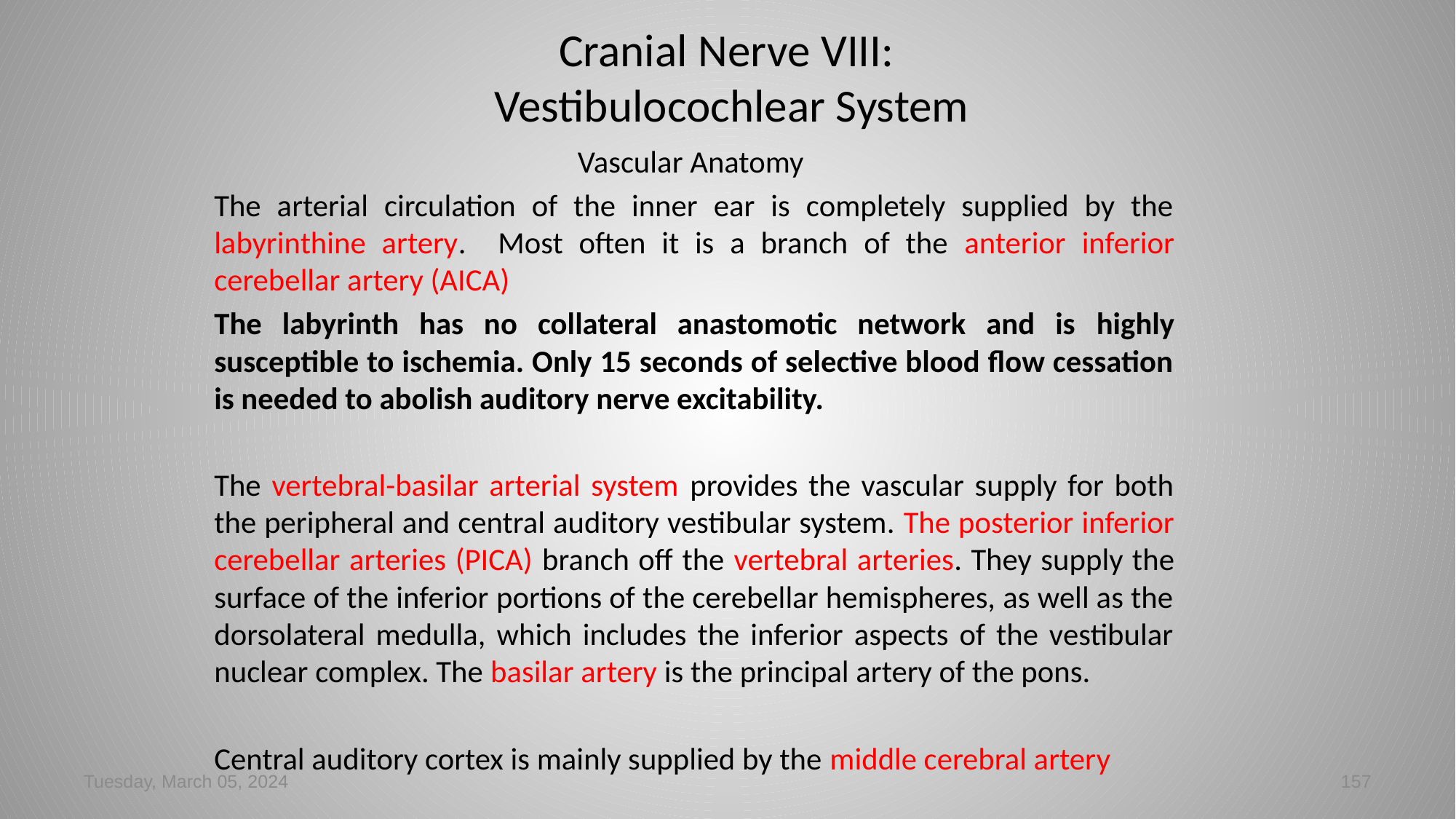

# Cranial Nerve VIII: Vestibulocochlear System
Vascular Anatomy
The arterial circulation of the inner ear is completely supplied by the labyrinthine artery.  Most often it is a branch of the anterior inferior cerebellar artery (AICA)
The labyrinth has no collateral anastomotic network and is highly susceptible to ischemia. Only 15 seconds of selective blood flow cessation is needed to abolish auditory nerve excitability.

The vertebral-basilar arterial system provides the vascular supply for both the peripheral and central auditory vestibular system. The posterior inferior cerebellar arteries (PICA) branch off the vertebral arteries. They supply the surface of the inferior portions of the cerebellar hemispheres, as well as the dorsolateral medulla, which includes the inferior aspects of the vestibular nuclear complex. The basilar artery is the principal artery of the pons.

Central auditory cortex is mainly supplied by the middle cerebral artery
Tuesday, March 05, 2024
157